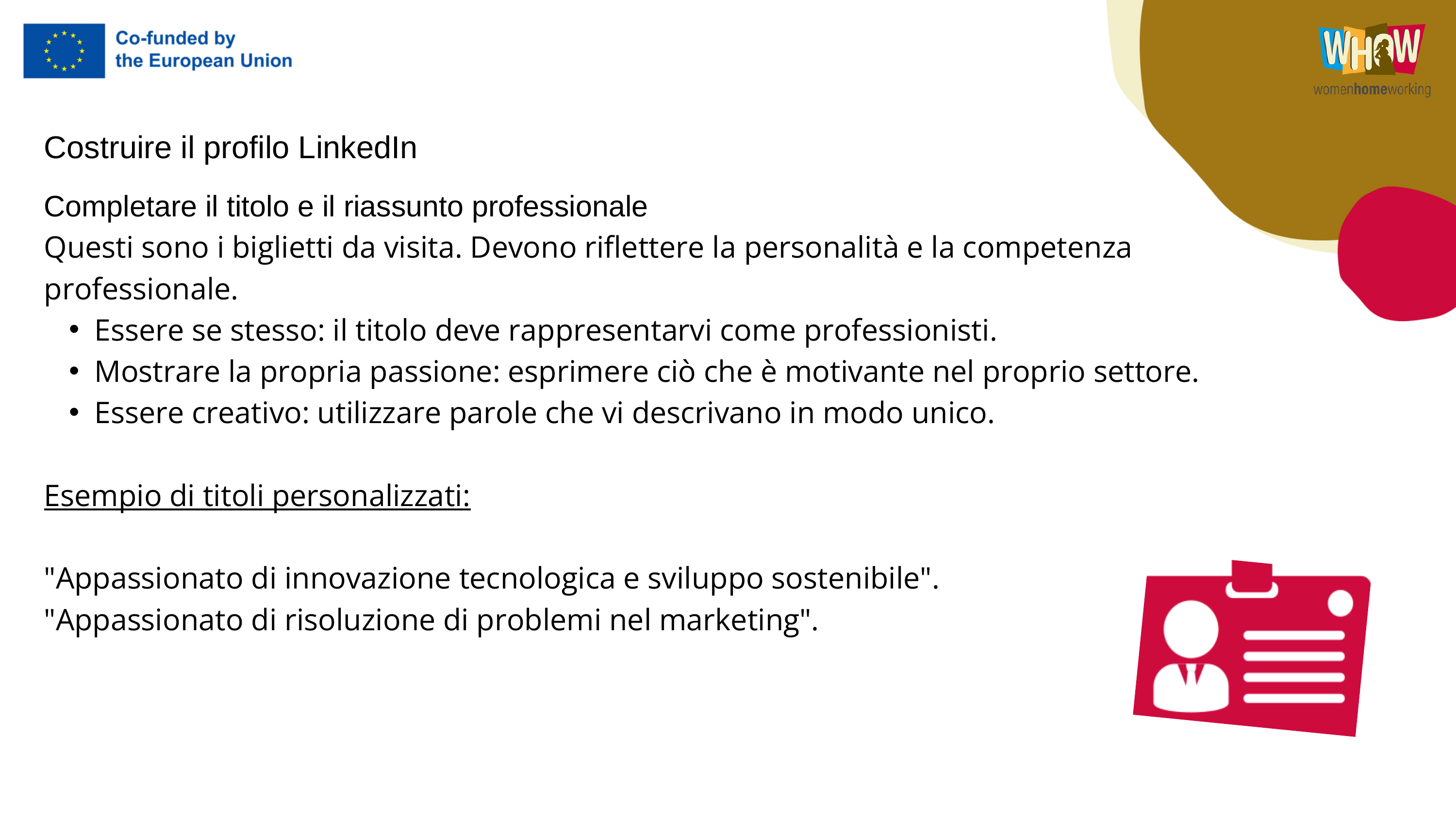

Costruire il profilo LinkedIn
Completare il titolo e il riassunto professionale
Questi sono i biglietti da visita. Devono riflettere la personalità e la competenza professionale.
Essere se stesso: il titolo deve rappresentarvi come professionisti.
Mostrare la propria passione: esprimere ciò che è motivante nel proprio settore.
Essere creativo: utilizzare parole che vi descrivano in modo unico.

Esempio di titoli personalizzati:

"Appassionato di innovazione tecnologica e sviluppo sostenibile".
"Appassionato di risoluzione di problemi nel marketing".